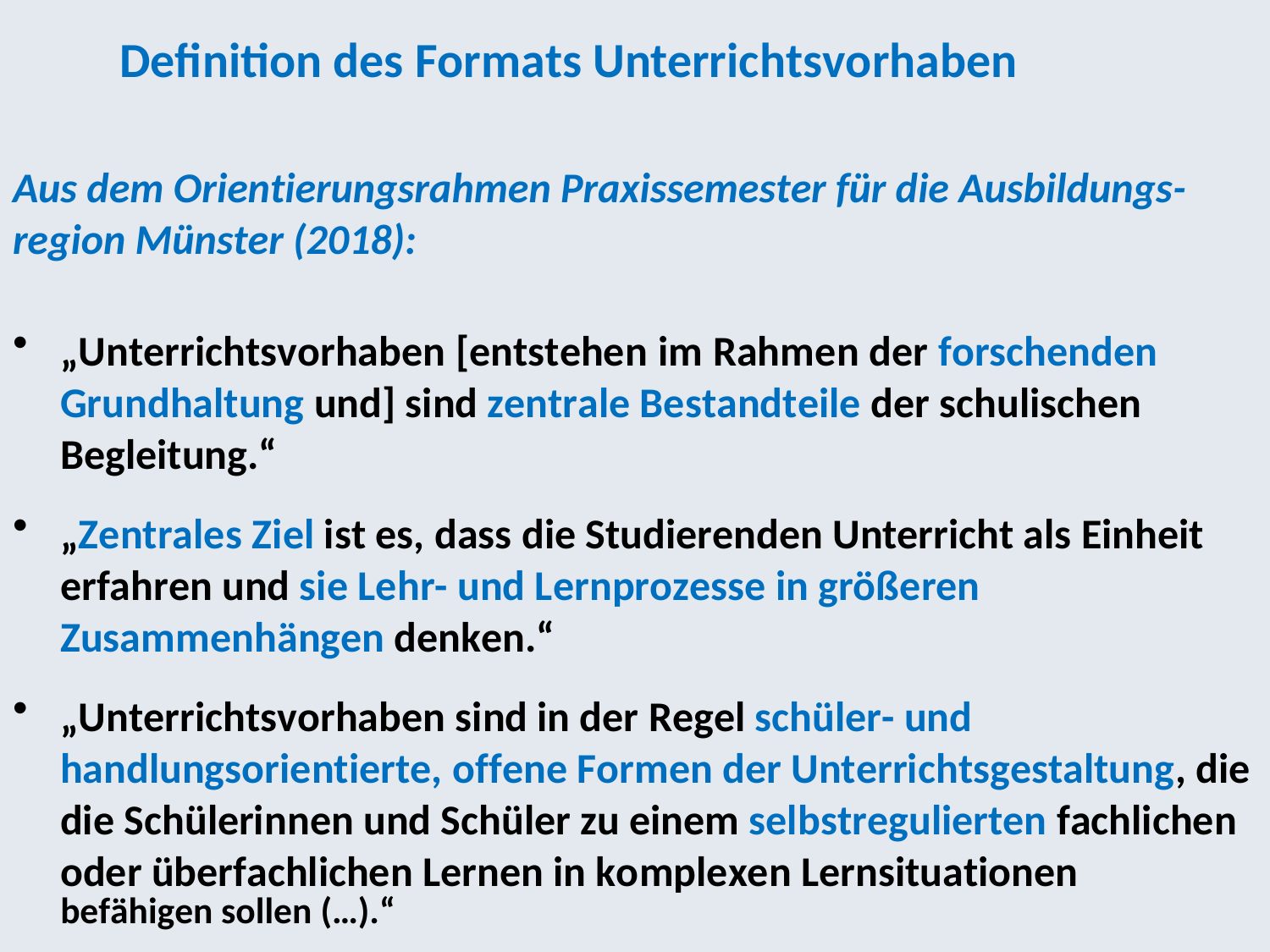

Definition des Formats Unterrichtsvorhaben
Aus dem Orientierungsrahmen Praxissemester für die Ausbildungs-
region Münster (2018):
•
„Unterrichtsvorhaben [entstehen im Rahmen der forschenden
Grundhaltung und] sind zentrale Bestandteile der schulischen
Begleitung.“
•
„Zentrales Ziel ist es, dass die Studierenden Unterricht als Einheit
erfahren und sie Lehr- und Lernprozesse in größeren
Zusammenhängen denken.“
•
„Unterrichtsvorhaben sind in der Regel schüler- und
handlungsorientierte, offene Formen der Unterrichtsgestaltung, die
die Schülerinnen und Schüler zu einem selbstregulierten fachlichen
oder überfachlichen Lernen in komplexen Lernsituationen
befähigen sollen (…).“